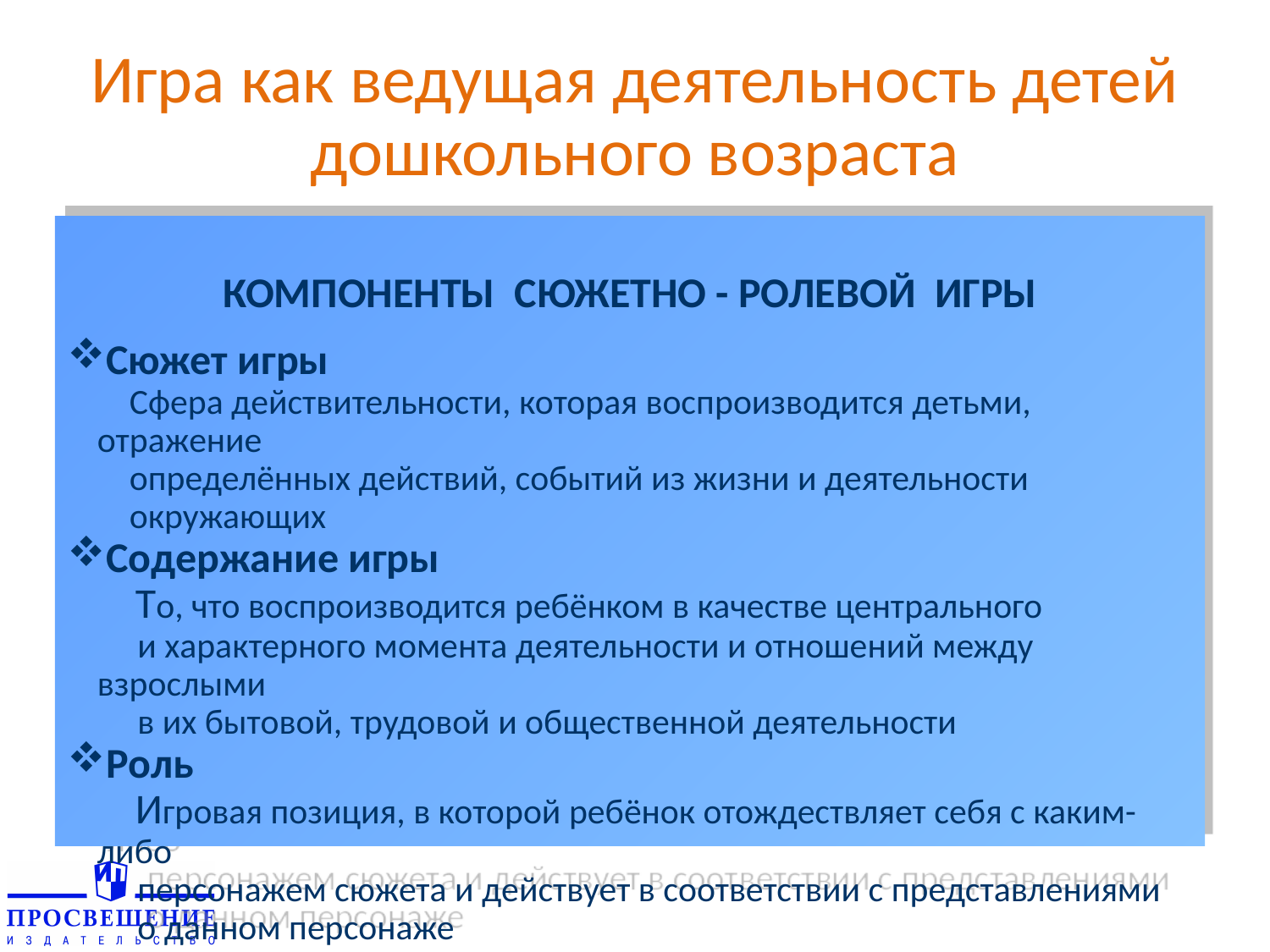

# Игра как ведущая деятельность детей дошкольного возраста

КОМПОНЕНТЫ  СЮЖЕТНО - РОЛЕВОЙ  ИГРЫ
Сюжет игры
    Сфера действительности, которая воспроизводится детьми, отражение
    определённых действий, событий из жизни и деятельности
    окружающих
Содержание игры
    То, что воспроизводится ребёнком в качестве центрального
     и характерного момента деятельности и отношений между взрослыми
     в их бытовой, трудовой и общественной деятельности
Роль
    Игровая позиция, в которой ребёнок отождествляет себя с каким-либо
     персонажем сюжета и действует в соответствии с представлениями
     о данном персонаже